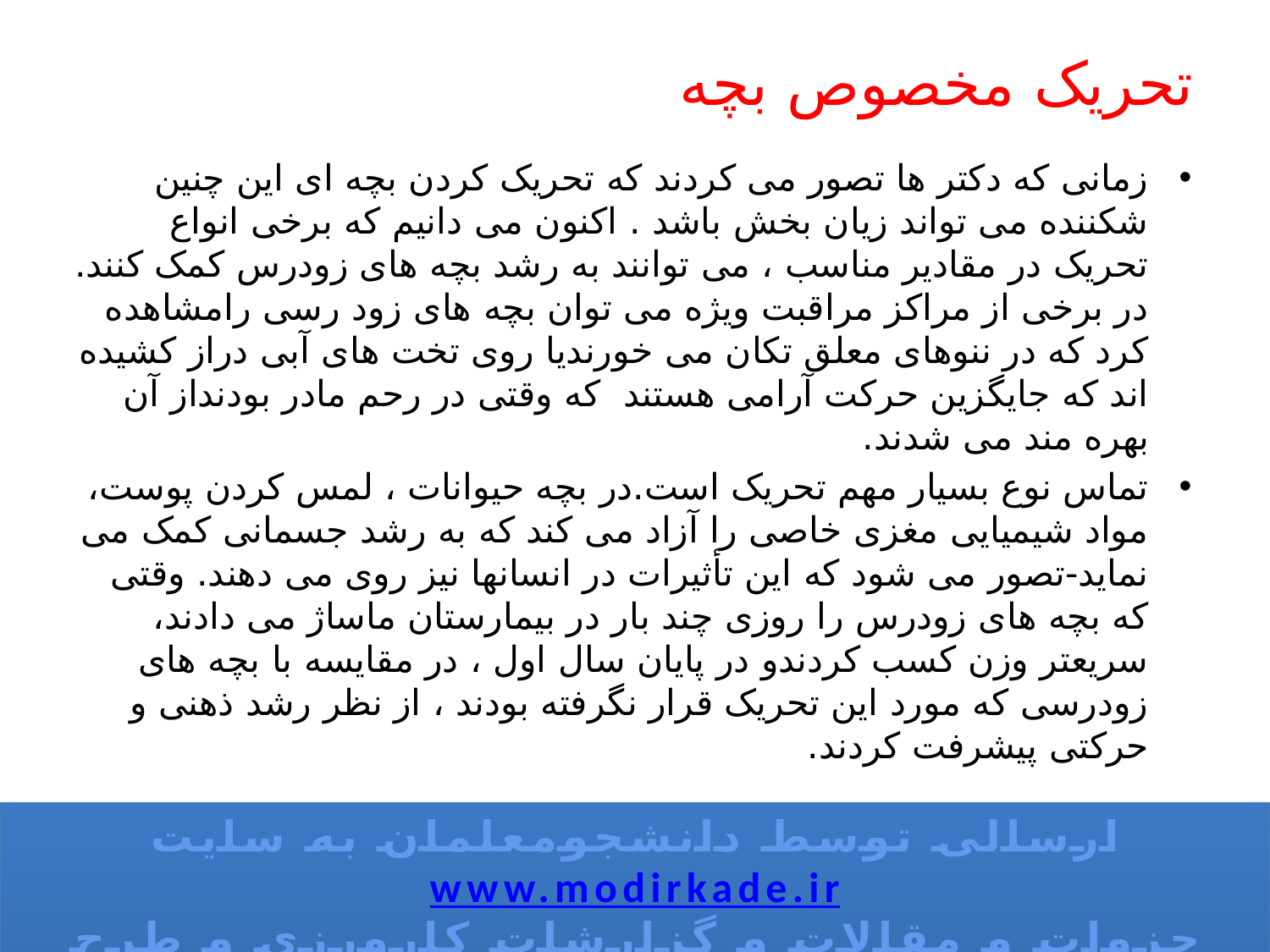

# تحریک مخصوص بچه
زمانی که دکتر ها تصور می کردند که تحریک کردن بچه ای این چنین شکننده می تواند زیان بخش باشد . اکنون می دانیم که برخی انواع تحریک در مقادیر مناسب ، می توانند به رشد بچه های زودرس کمک کنند. در برخی از مراکز مراقبت ویژه می توان بچه های زود رسی رامشاهده کرد که در ننوهای معلق تکان می خورندیا روی تخت های آبی دراز کشیده اند که جایگزین حرکت آرامی هستند  که وقتی در رحم مادر بودنداز آن بهره مند می شدند.
تماس نوع بسیار مهم تحریک است.در بچه حیوانات ، لمس کردن پوست، مواد شیمیایی مغزی خاصی را آزاد می کند که به رشد جسمانی کمک می نماید-تصور می شود که این تأثیرات در انسانها نیز روی می دهند. وقتی که بچه های زودرس را روزی چند بار در بیمارستان ماساژ می دادند، سریعتر وزن کسب کردندو در پایان سال اول ، در مقایسه با بچه های زودرسی که مورد این تحریک قرار نگرفته بودند ، از نظر رشد ذهنی و حرکتی پیشرفت کردند.

ارسالی توسط دانشجومعلمان به سایت
www.modirkade.ir
جزوات و مقالات و گزارشات کارورزی و طرح درس های تان به اسم خودتان برای استفاده رایگان همه دانشجومعلمان در سایت قرار خواهد گرفت....
موفق و سربلند باشید...

www.modirkade.ir